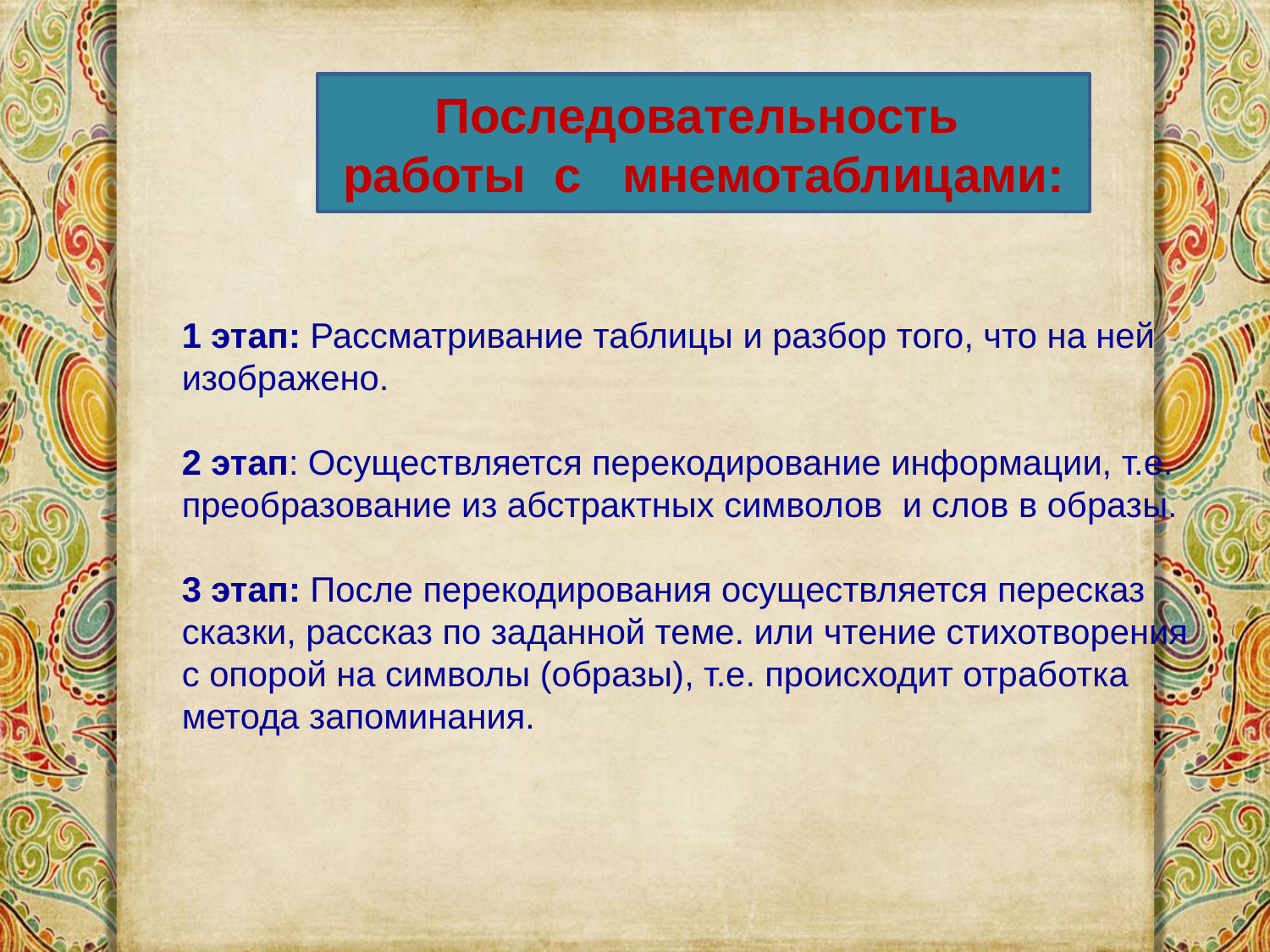

Последовательность
работы  с   мнемотаблицами:
1 этап: Рассматривание таблицы и разбор того, что на ней изображено.

2 этап: Осуществляется перекодирование информации, т.е. преобразование из абстрактных символов  и слов в образы.

3 этап: После перекодирования осуществляется пересказ сказки, рассказ по заданной теме. или чтение стихотворения с опорой на символы (образы), т.е. происходит отработка метода запоминания.